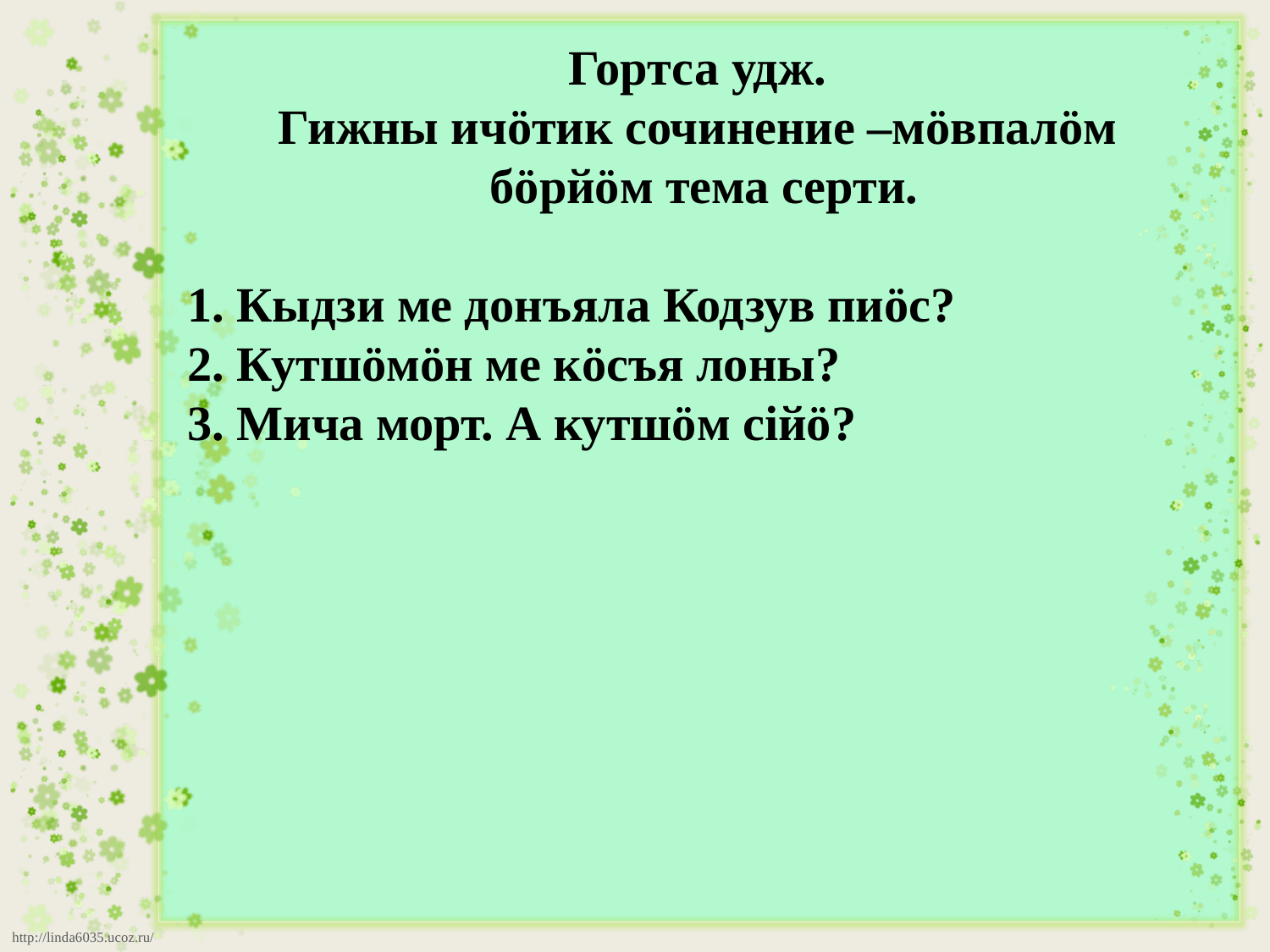

Гортса удж.
Гижны ичӧтик сочинение –мӧвпалӧм
 бӧрйӧм тема серти.

1. Кыдзи ме донъяла Кодзув пиöс?
2. Кутшöмöн ме кöсъя лоны?
3. Мича морт. А кутшöм сійö?